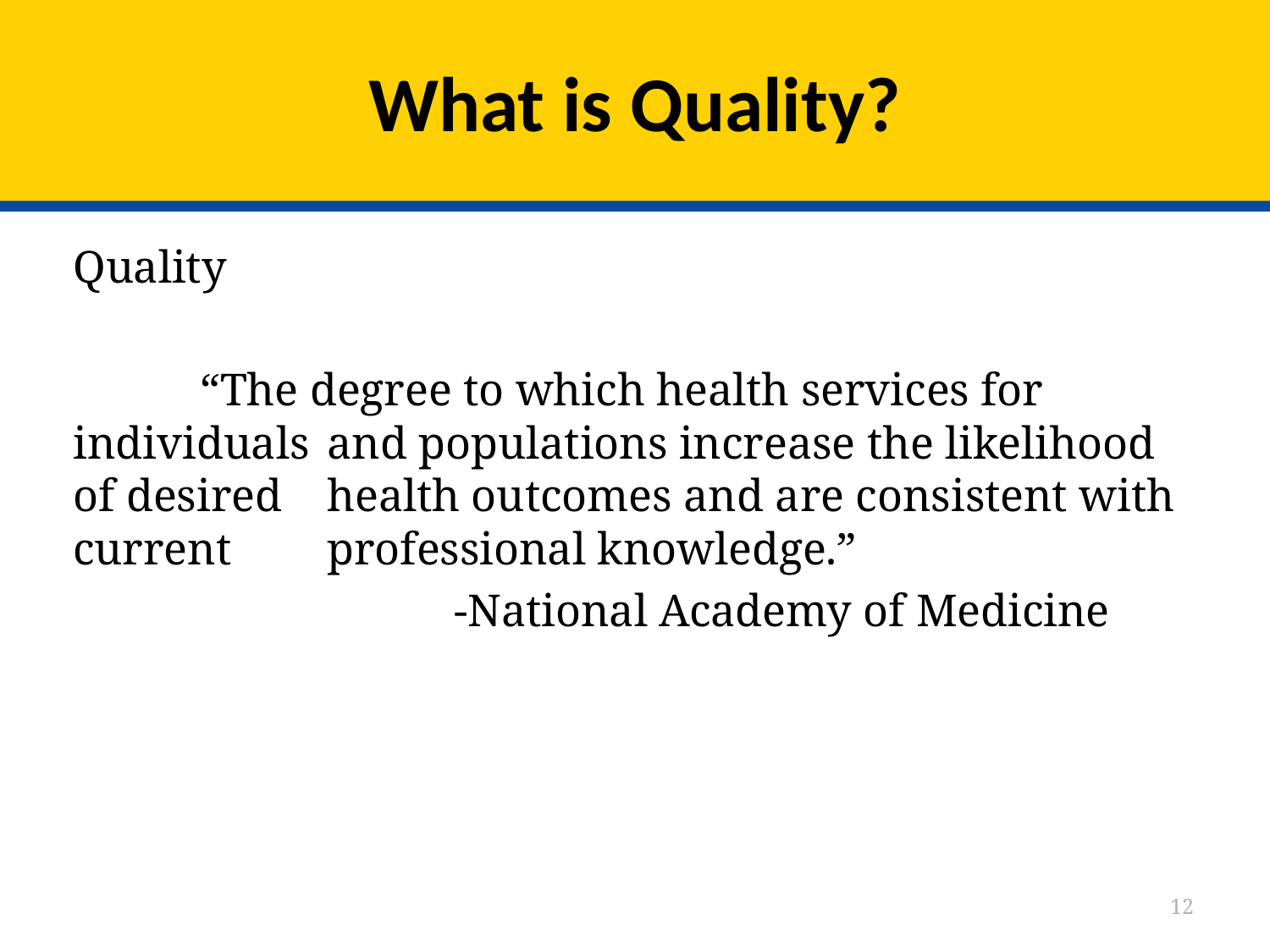

# What is Quality?
Quality

	“The degree to which health services for individuals 	and populations increase the likelihood of desired 	health outcomes and are consistent with current 	professional knowledge.”
			-National Academy of Medicine

12